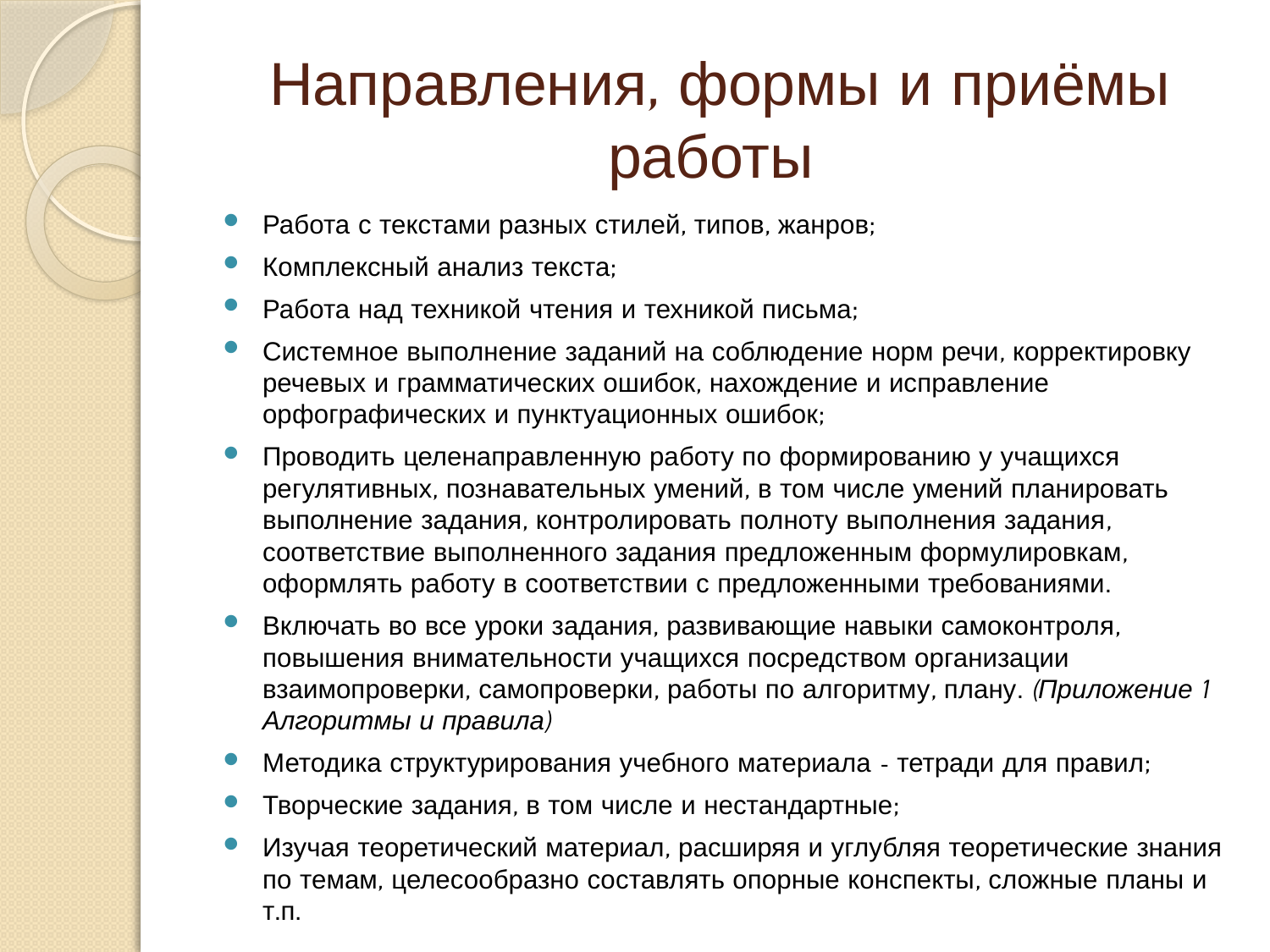

# Направления, формы и приёмы работы
Работа с текстами разных стилей, типов, жанров;
Комплексный анализ текста;
Работа над техникой чтения и техникой письма;
Системное выполнение заданий на соблюдение норм речи, корректировку речевых и грамматических ошибок, нахождение и исправление орфографических и пунктуационных ошибок;
Проводить целенаправленную работу по формированию у учащихся регулятивных, познавательных умений, в том числе умений планировать выполнение задания, контролировать полноту выполнения задания, соответствие выполненного задания предложенным формулировкам, оформлять работу в соответствии с предложенными требованиями.
Включать во все уроки задания, развивающие навыки самоконтроля, повышения внимательности учащихся посредством организации взаимопроверки, самопроверки, работы по алгоритму, плану. (Приложение 1 Алгоритмы и правила)
Методика структурирования учебного материала - тетради для правил;
Творческие задания, в том числе и нестандартные;
Изучая теоретический материал, расширяя и углубляя теоретические знания по темам, целесообразно составлять опорные конспекты, сложные планы и т.п.